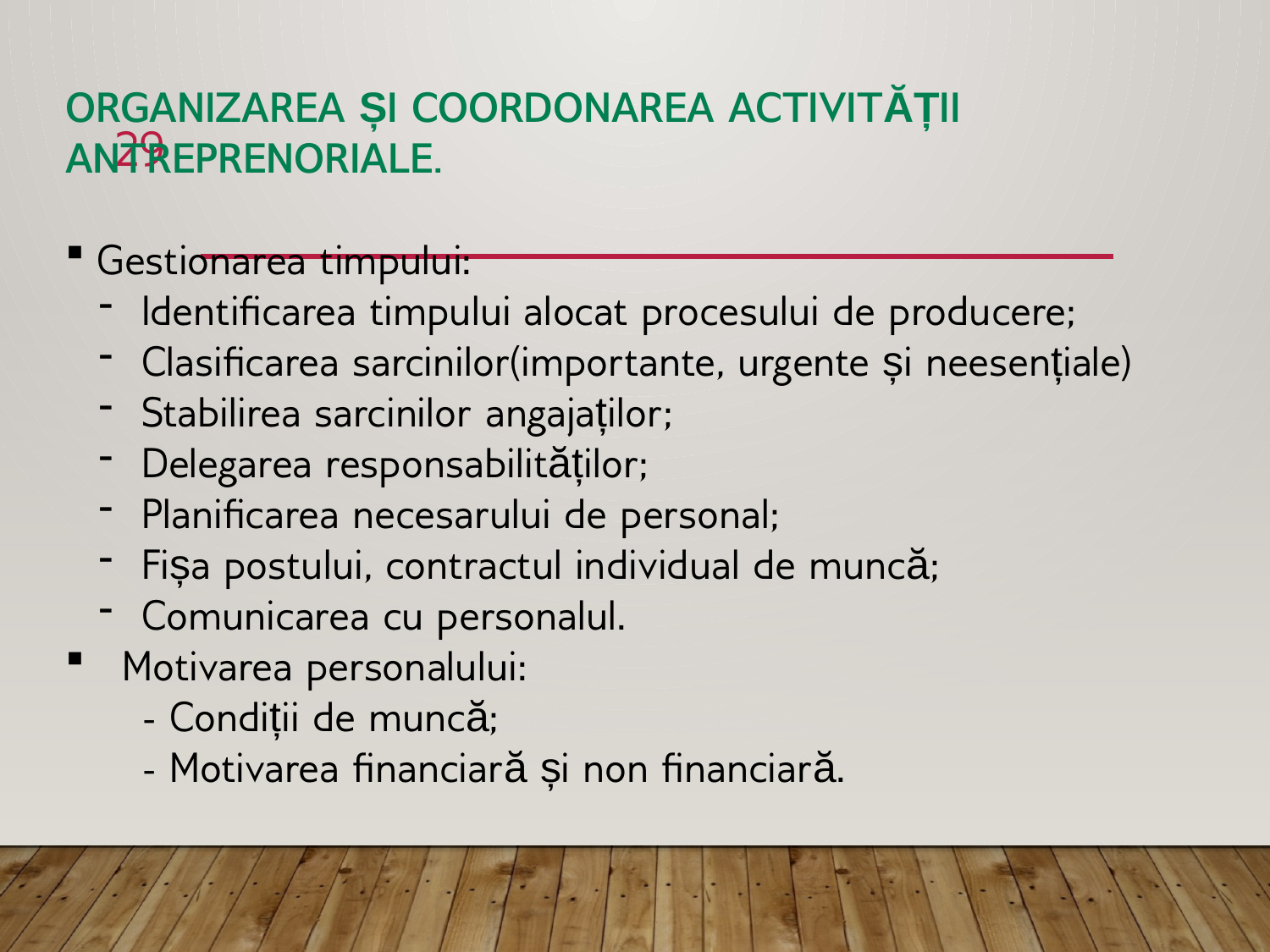

ORGANIZAREA ȘI COORDONAREA ACTIVITĂȚII ANTREPRENORIALE.

 Gestionarea timpului:
 Identificarea timpului alocat procesului de producere;
 Clasificarea sarcinilor(importante, urgente și neesențiale)
 Stabilirea sarcinilor angajaților;
 Delegarea responsabilităților;
 Planificarea necesarului de personal;
 Fișa postului, contractul individual de muncă;
 Comunicarea cu personalul.
   Motivarea personalului:
 - Condiții de muncă;
 - Motivarea financiară și non financiară.

29